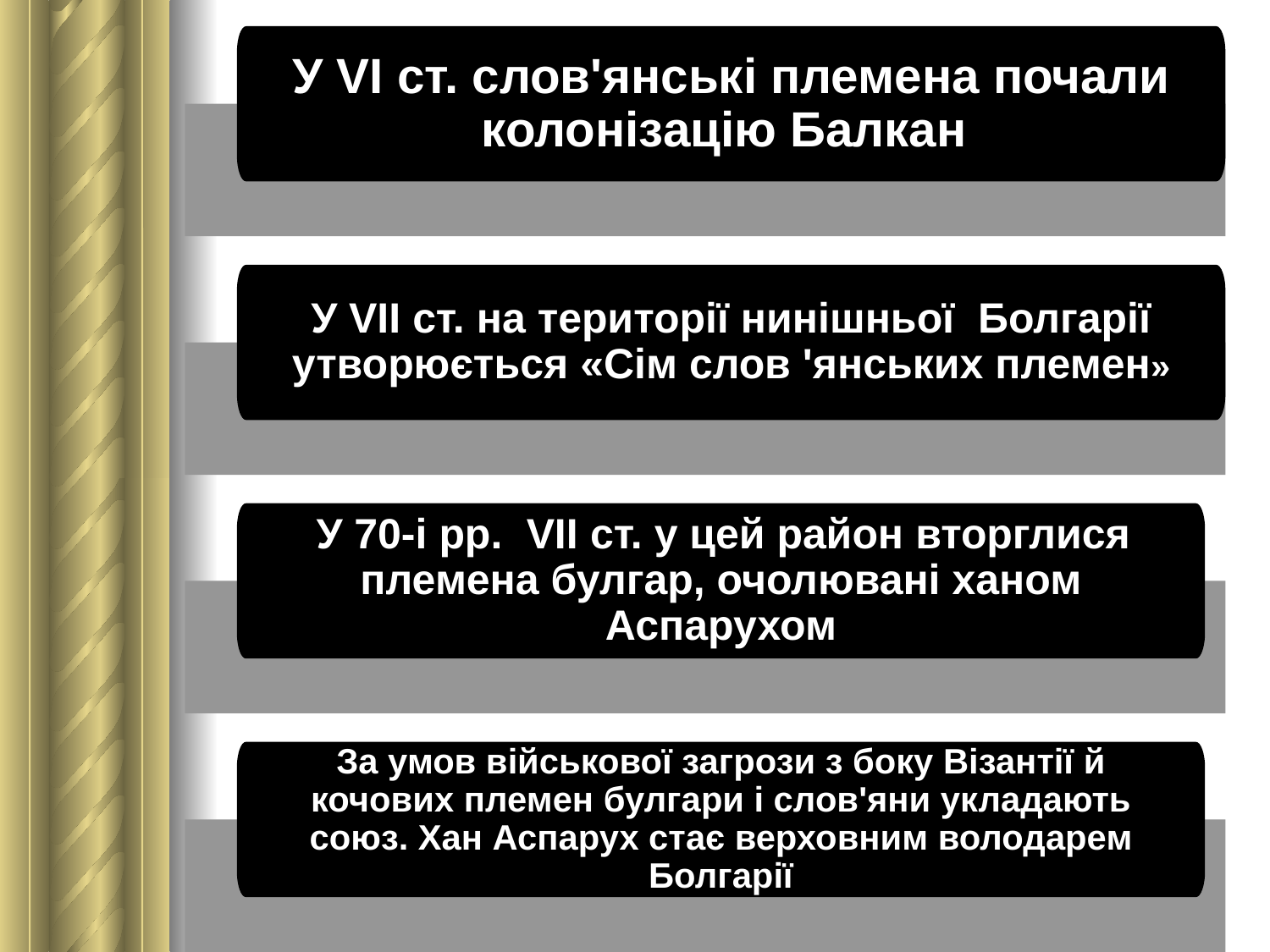

У VI ст. слов'янські племена почали колонізацію Балкан

У VII ст. на території нинішньої  Болгарії утворюється «Сім слов 'янських племен»

 У 70-і рр.  VIІ ст. у цей район вторглися племена булгар, очолювані ханом Аспарухом

За умов військової загрози з боку Візантії й кочових племен булгари і слов'яни укладають союз. Хан Аспарух стає верховним володарем Болгарії